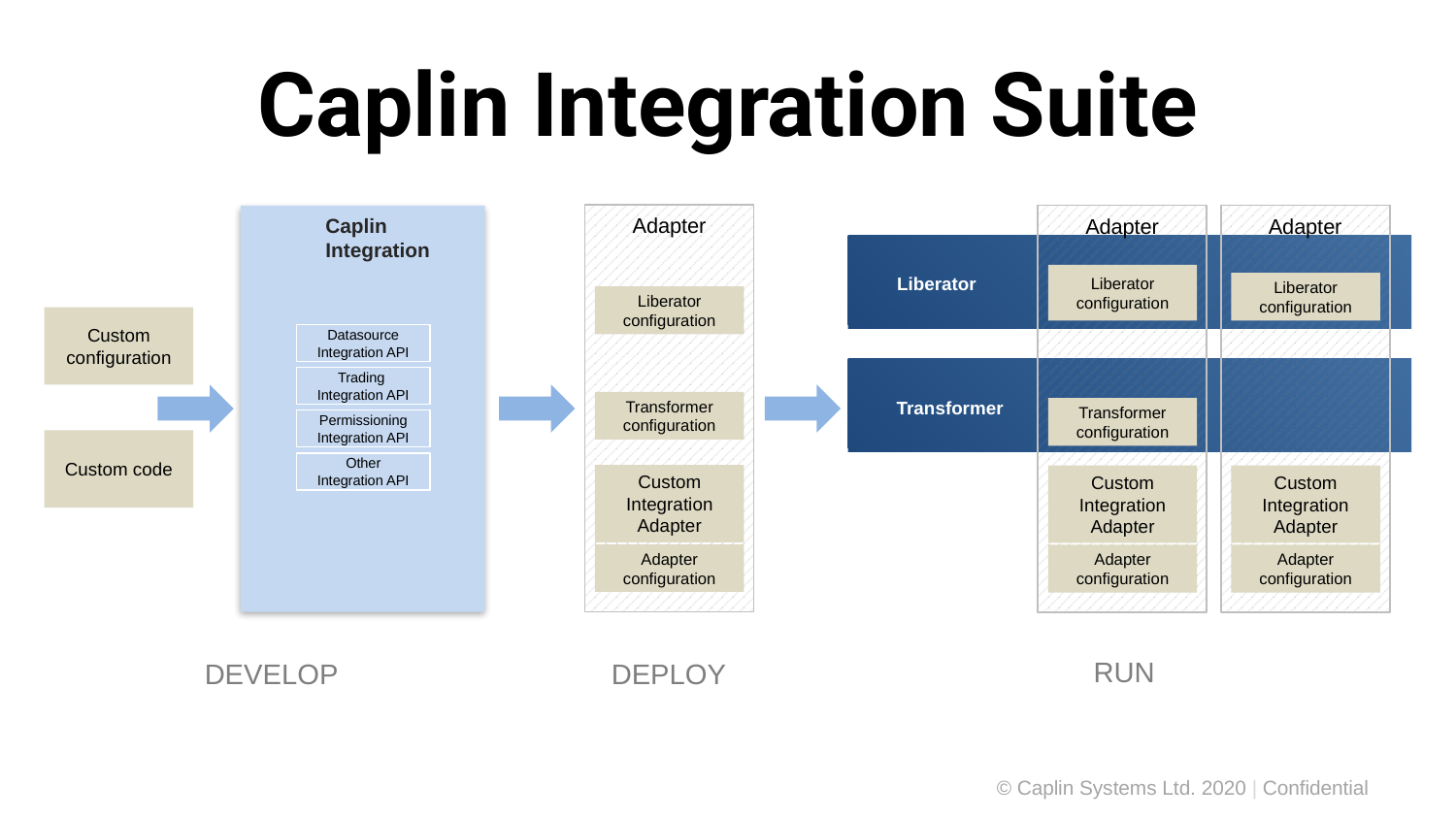

# Caplin Integration Suite
Adapter
Adapter
Adapter

Caplin
Integration

Liberator
Liberator configuration
Liberator configuration
Liberator configuration
Custom configuration
Datasource
Integration API

Trading
Integration API

Transformer
Transformer configuration
Transformer configuration
Permissioning Integration API
Custom code
Other
Integration API
Custom Integration Adapter
Custom Integration Adapter
Custom Integration Adapter
Adapter configuration
Adapter configuration
Adapter configuration
RUN
DEVELOP
DEPLOY